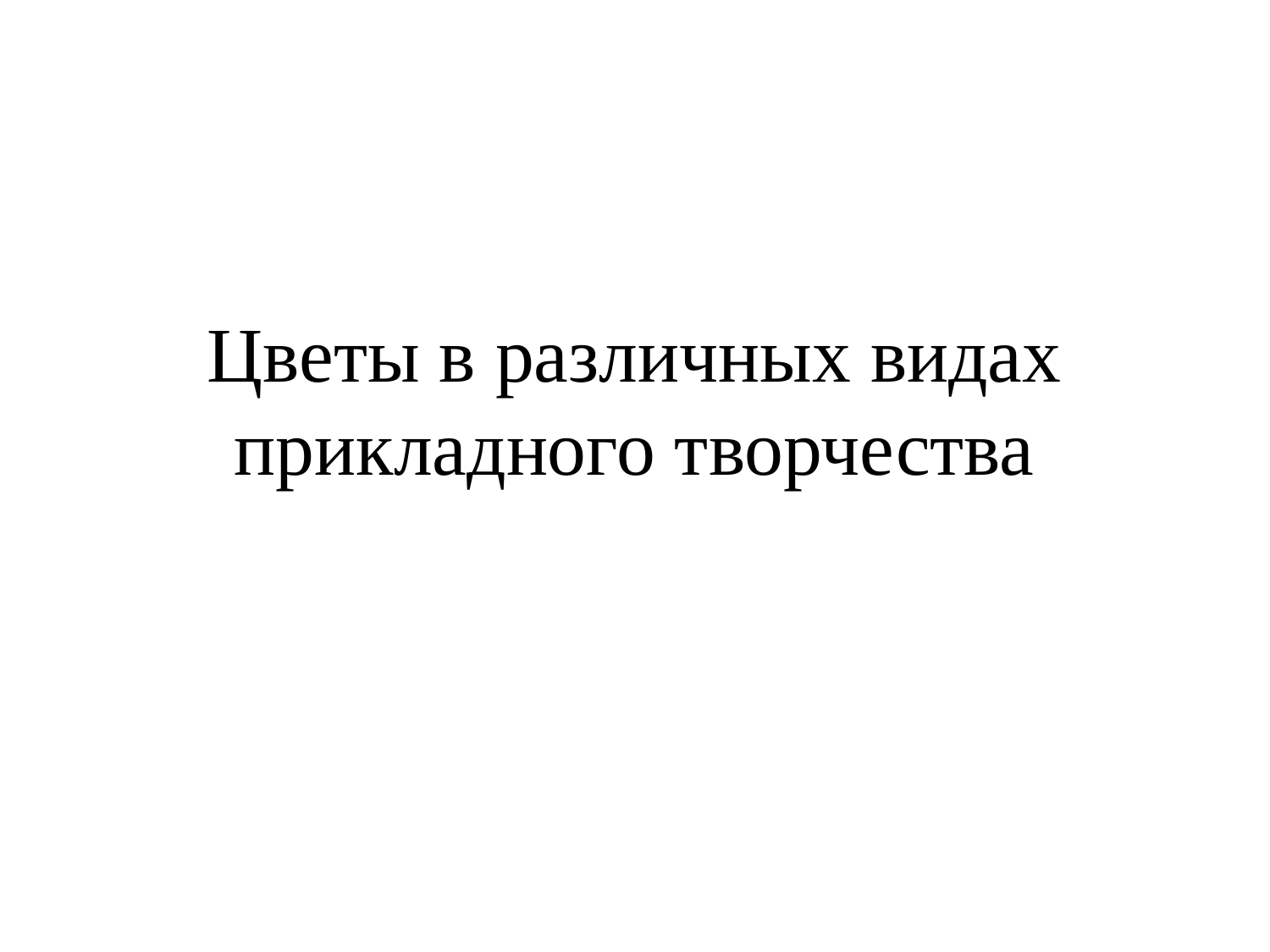

# Цветы в различных видах прикладного творчества